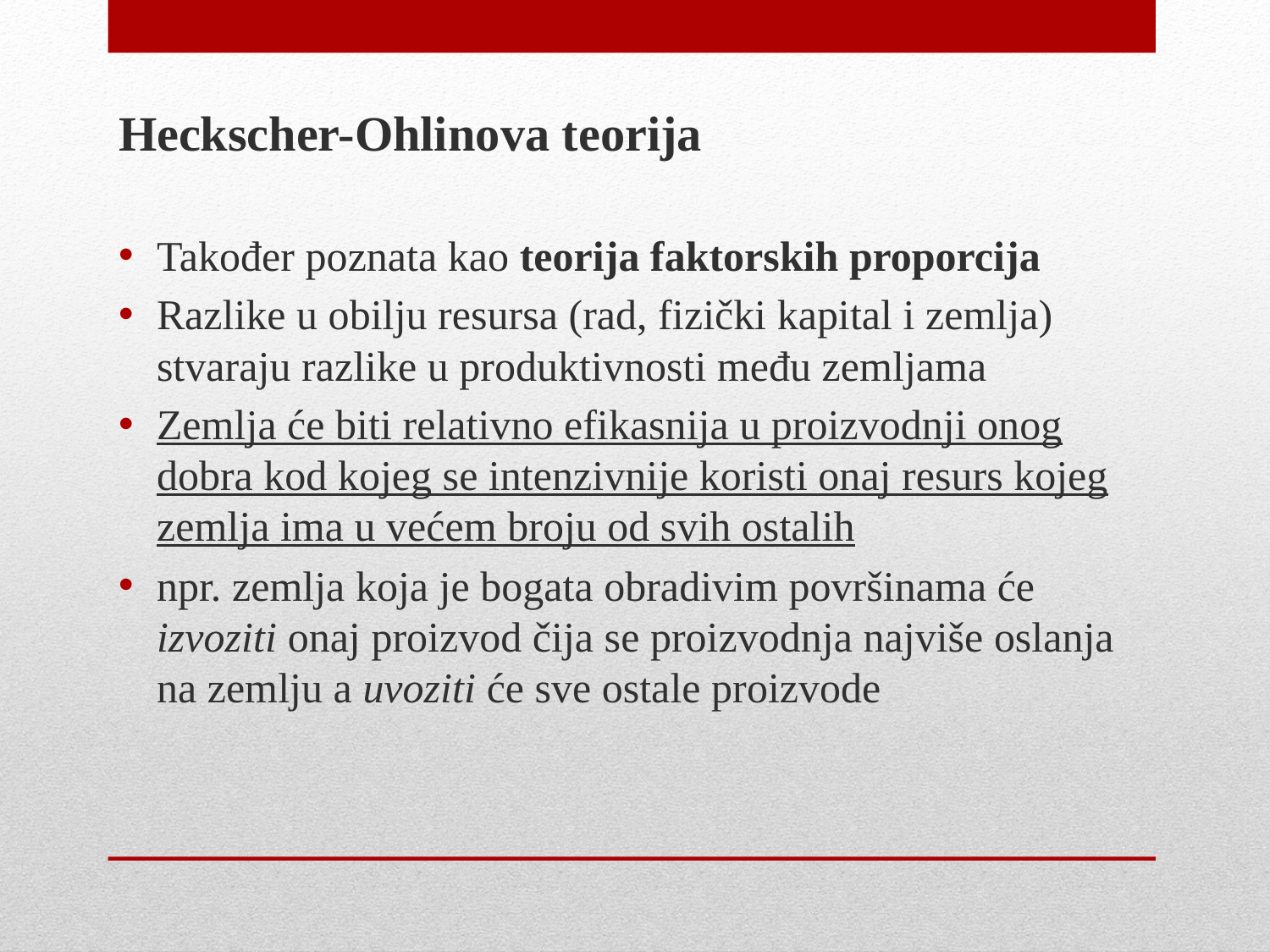

Heckscher-Ohlinova teorija

Također poznata kao teorija faktorskih proporcija
Razlike u obilju resursa (rad, fizički kapital i zemlja) stvaraju razlike u produktivnosti među zemljama
Zemlja će biti relativno efikasnija u proizvodnji onog dobra kod kojeg se intenzivnije koristi onaj resurs kojeg zemlja ima u većem broju od svih ostalih
npr. zemlja koja je bogata obradivim površinama će izvoziti onaj proizvod čija se proizvodnja najviše oslanja na zemlju a uvoziti će sve ostale proizvode